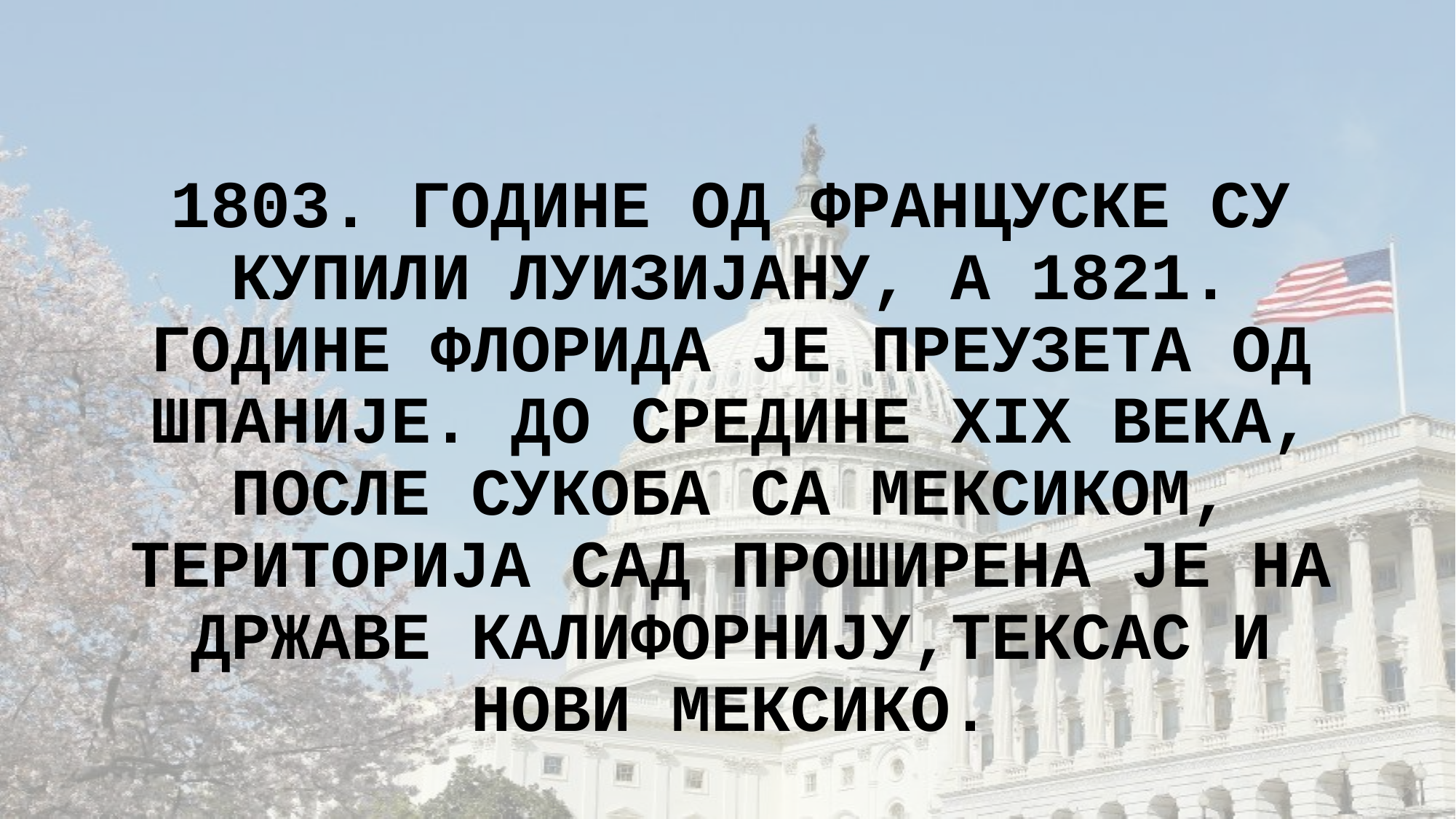

# 1803. ГОДИНЕ ОД ФРАНЦУСКЕ СУ КУПИЛИ ЛУИЗИЈАНУ, А 1821. ГОДИНЕ ФЛОРИДА ЈЕ ПРЕУЗЕТА ОД ШПАНИЈЕ. ДО СРЕДИНЕ XIX ВЕКА, ПОСЛЕ СУКОБА СА МЕКСИКОМ, ТЕРИТОРИЈА САД ПРОШИРЕНА ЈЕ НА ДРЖАВЕ КАЛИФОРНИЈУ,ТЕКСАС И НОВИ МЕКСИКО.